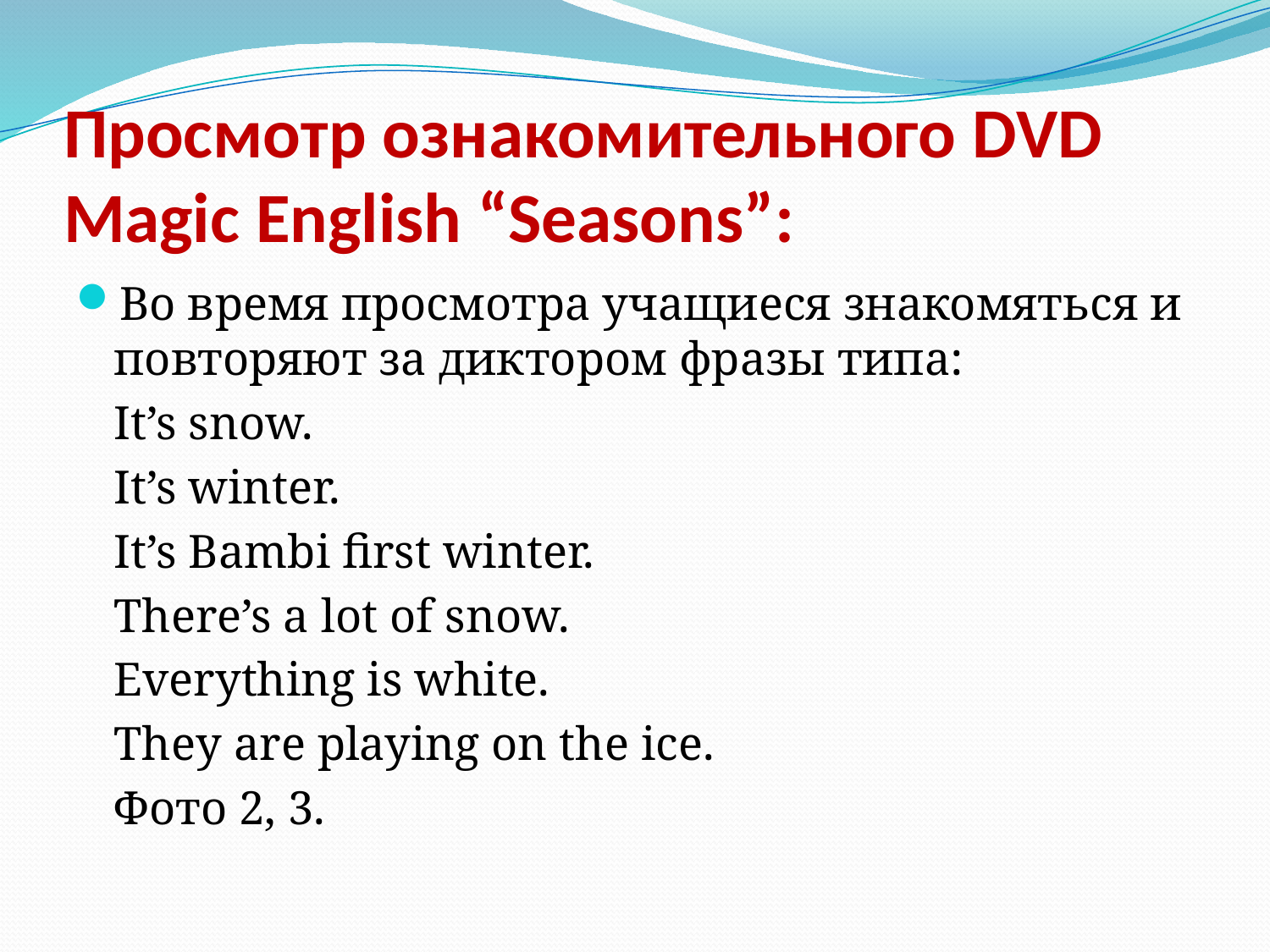

# Просмотр ознакомительного DVD Magic English “Seasons”:
Во время просмотра учащиеся знакомяться и повторяют за диктором фразы типа:
	It’s snow.
	It’s winter.
	It’s Bambi first winter.
	There’s a lot of snow.
	Everything is white.
	They are playing on the ice.
	Фото 2, 3.